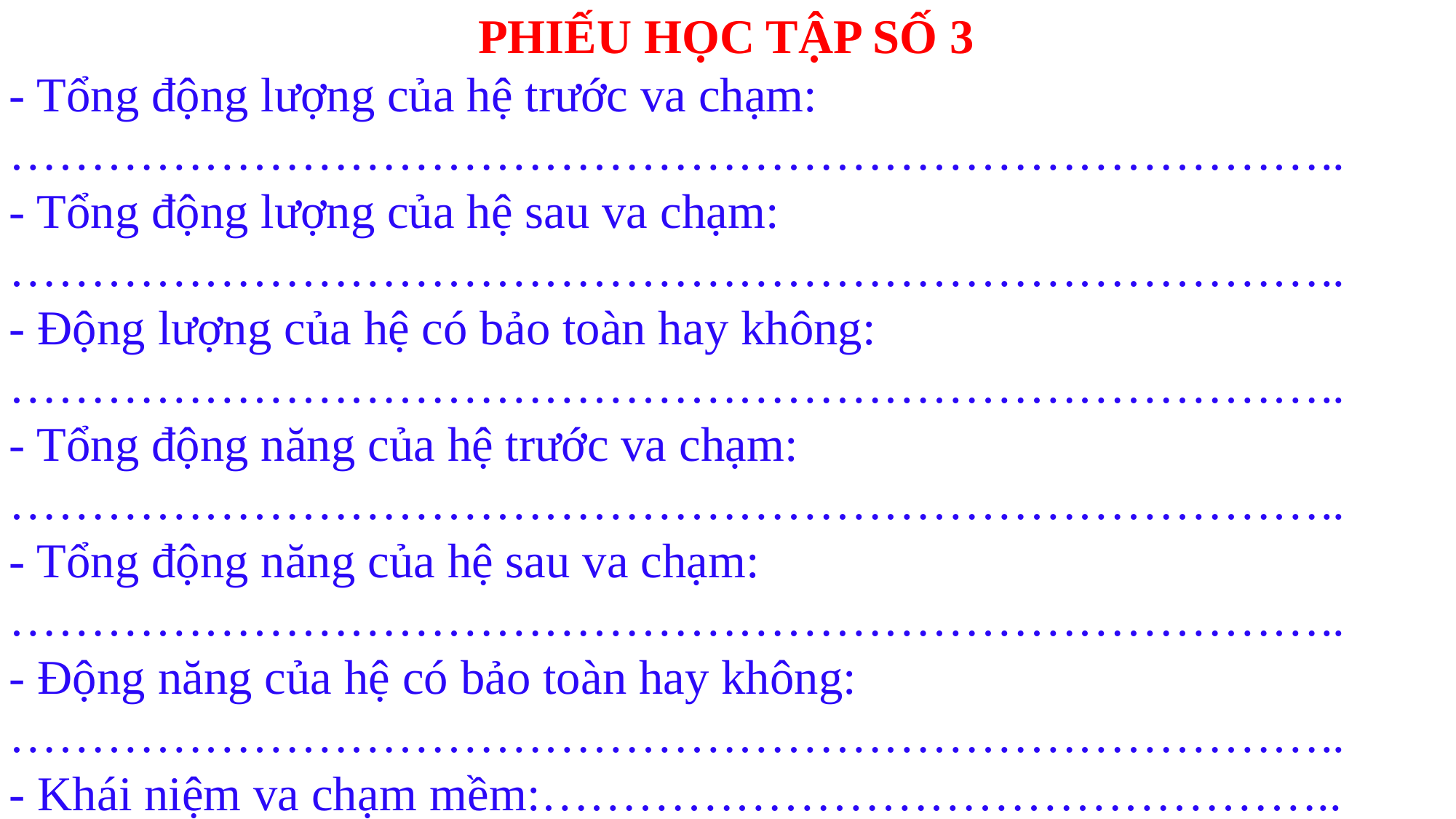

PHIẾU HỌC TẬP SỐ 3
- Tổng động lượng của hệ trước va chạm:
………………………………………………………………………..
- Tổng động lượng của hệ sau va chạm:
………………………………………………………………………..
- Động lượng của hệ có bảo toàn hay không:
………………………………………………………………………..
- Tổng động năng của hệ trước va chạm:
………………………………………………………………………..
- Tổng động năng của hệ sau va chạm:
………………………………………………………………………..
- Động năng của hệ có bảo toàn hay không:
………………………………………………………………………..
- Khái niệm va chạm mềm:…………………………………………..